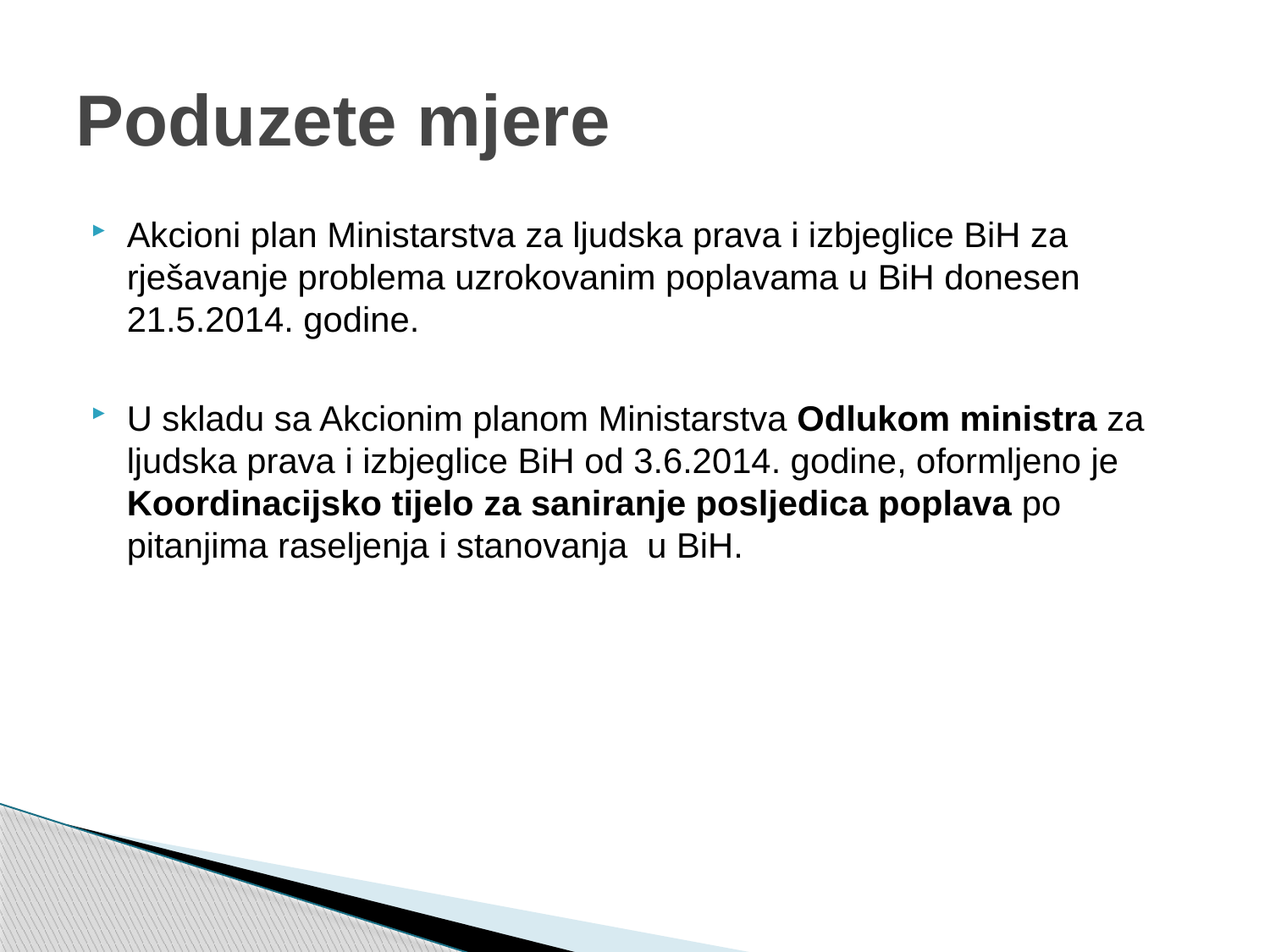

# Poduzete mjere
Akcioni plan Ministarstva za ljudska prava i izbjeglice BiH za rješavanje problema uzrokovanim poplavama u BiH donesen 21.5.2014. godine.

U skladu sa Akcionim planom Ministarstva Odlukom ministra za ljudska prava i izbjeglice BiH od 3.6.2014. godine, oformljeno je Koordinacijsko tijelo za saniranje posljedica poplava po pitanjima raseljenja i stanovanja  u BiH.